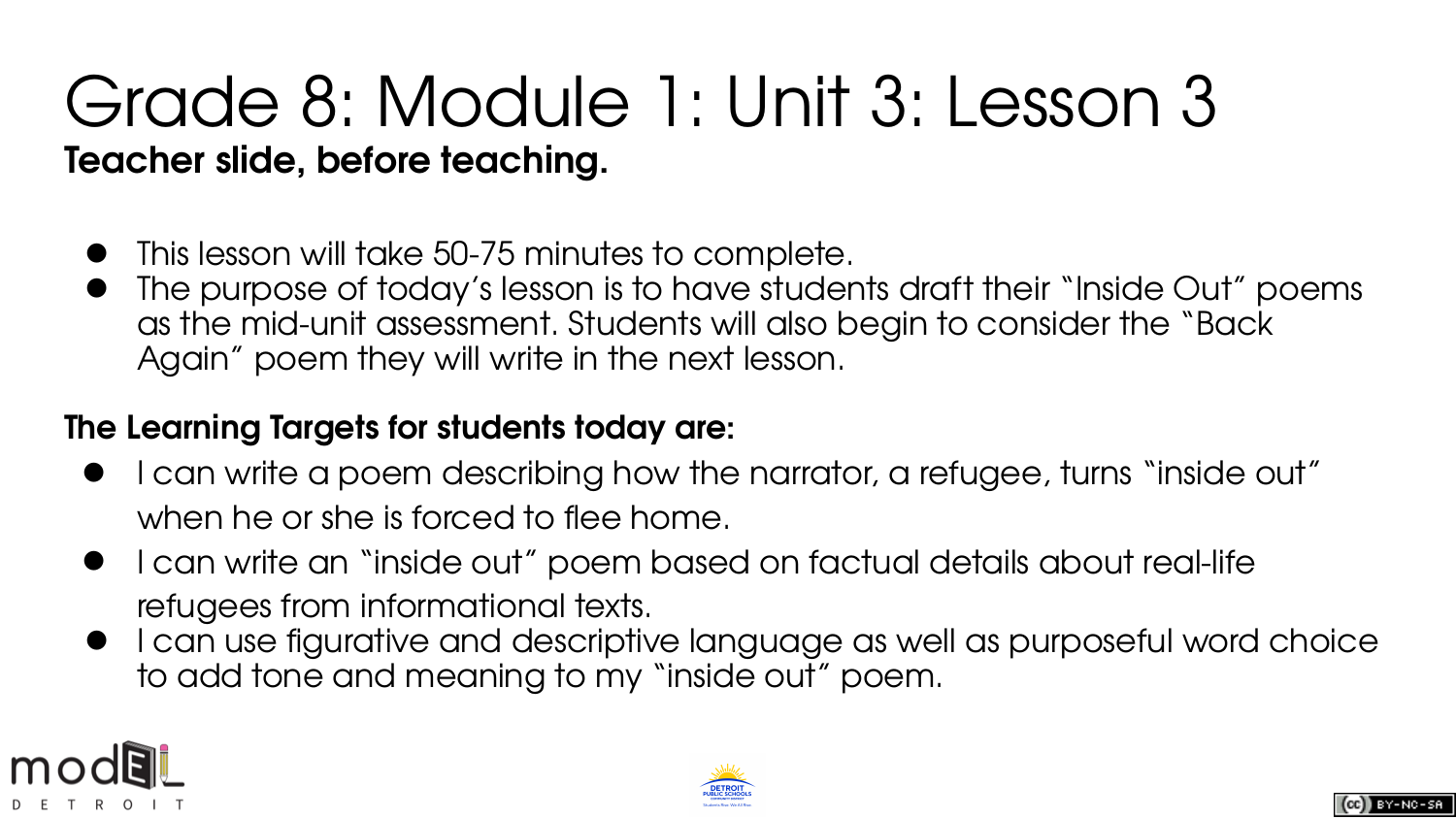

# Grade 8: Module 1: Unit 3: Lesson 3
Teacher slide, before teaching.
This lesson will take 50-75 minutes to complete.
The purpose of today’s lesson is to have students draft their “Inside Out” poems as the mid-unit assessment. Students will also begin to consider the “Back Again” poem they will write in the next lesson.

The Learning Targets for students today are:
I can write a poem describing how the narrator, a refugee, turns “inside out” when he or she is forced to flee home.
I can write an “inside out” poem based on factual details about real-life refugees from informational texts.
I can use figurative and descriptive language as well as purposeful word choice to add tone and meaning to my “inside out” poem.